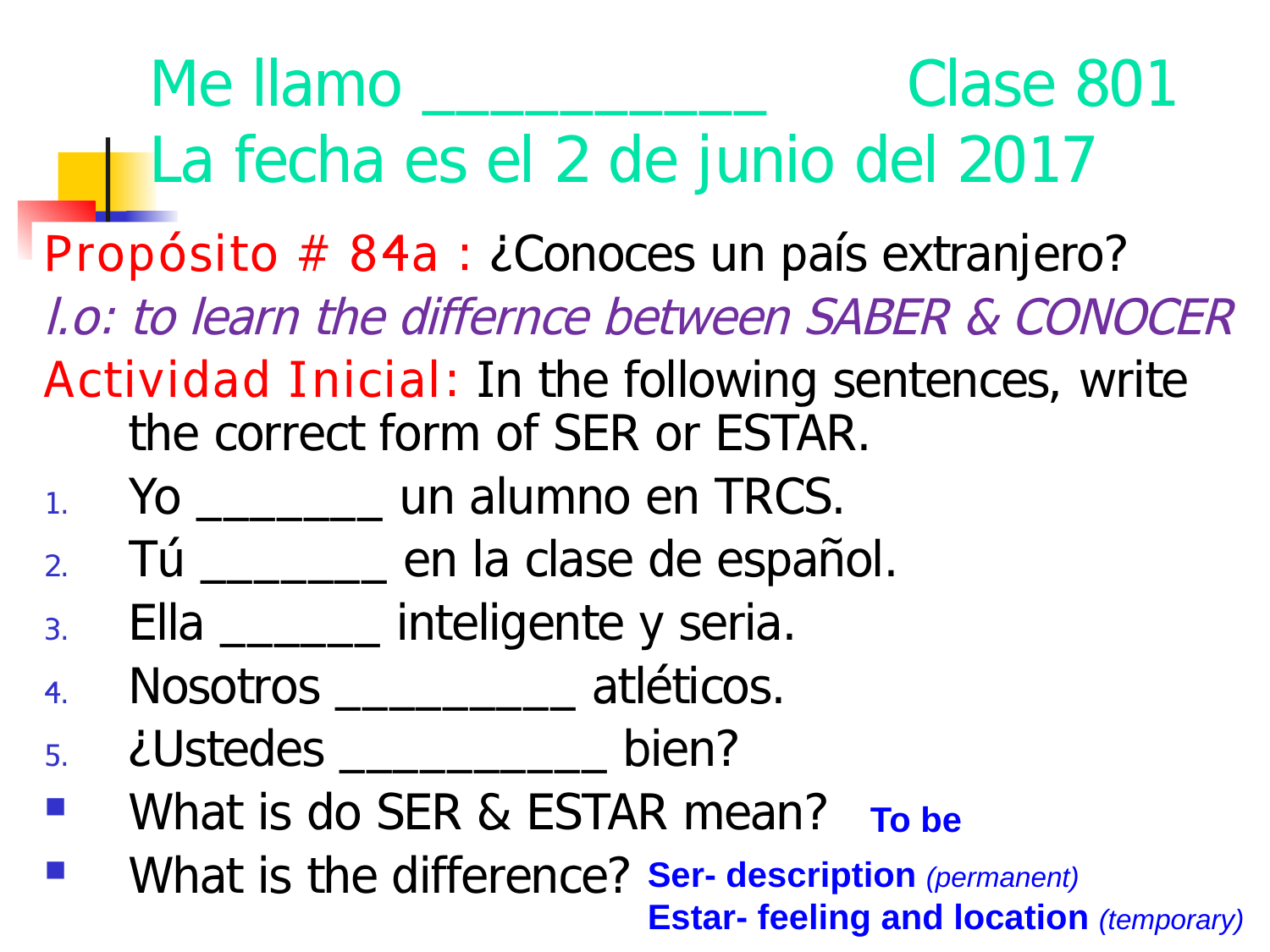

# Me llamo __________       Clase 801 La fecha es el 2 de junio del 2017
Propósito # 84a : ¿Conoces un país extranjero?
l.o: to learn the differnce between SABER & CONOCER
Actividad Inicial: In the following sentences, write the correct form of SER or ESTAR.
Yo _______ un alumno en TRCS.
Tú _______ en la clase de español.
Ella ______ inteligente y seria.
Nosotros _________ atléticos.
¿Ustedes __________ bien?
What is do SER & ESTAR mean?
What is the difference?
To be
Ser- description (permanent)
Estar- feeling and location (temporary)